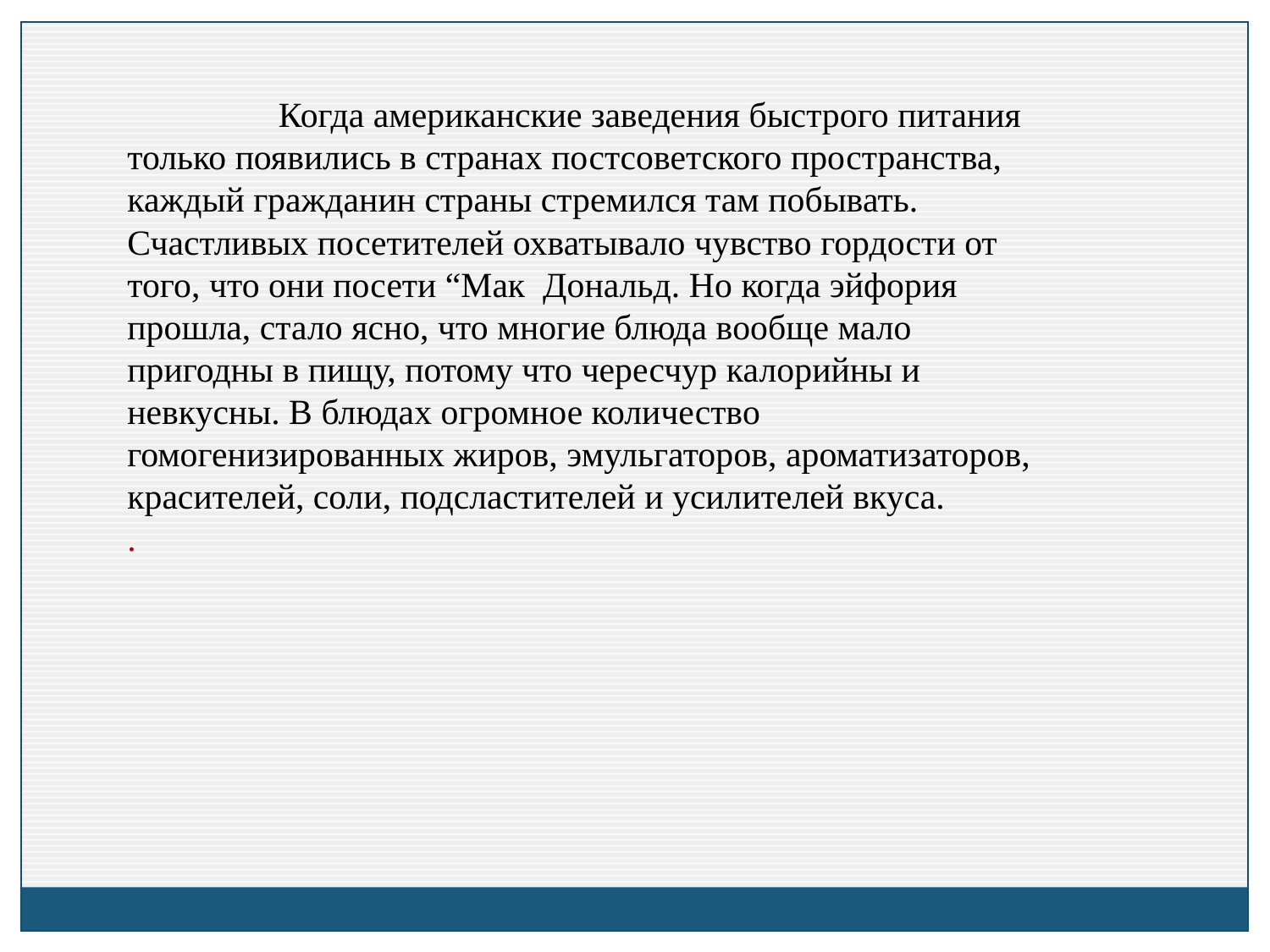

Когда американские заведения быстрого питания только появились в странах постсоветского пространства, каждый гражданин страны стремился там побывать.       Счастливых посетителей охватывало чувство гордости от того, что они посети “Мак  Дональд. Но когда эйфория прошла, стало ясно, что многие блюда вообще мало пригодны в пищу, потому что чересчур калорийны и невкусны. В блюдах огромное количество гомогенизированных жиров, эмульгаторов, ароматизаторов, красителей, соли, подсластителей и усилителей вкуса.
.